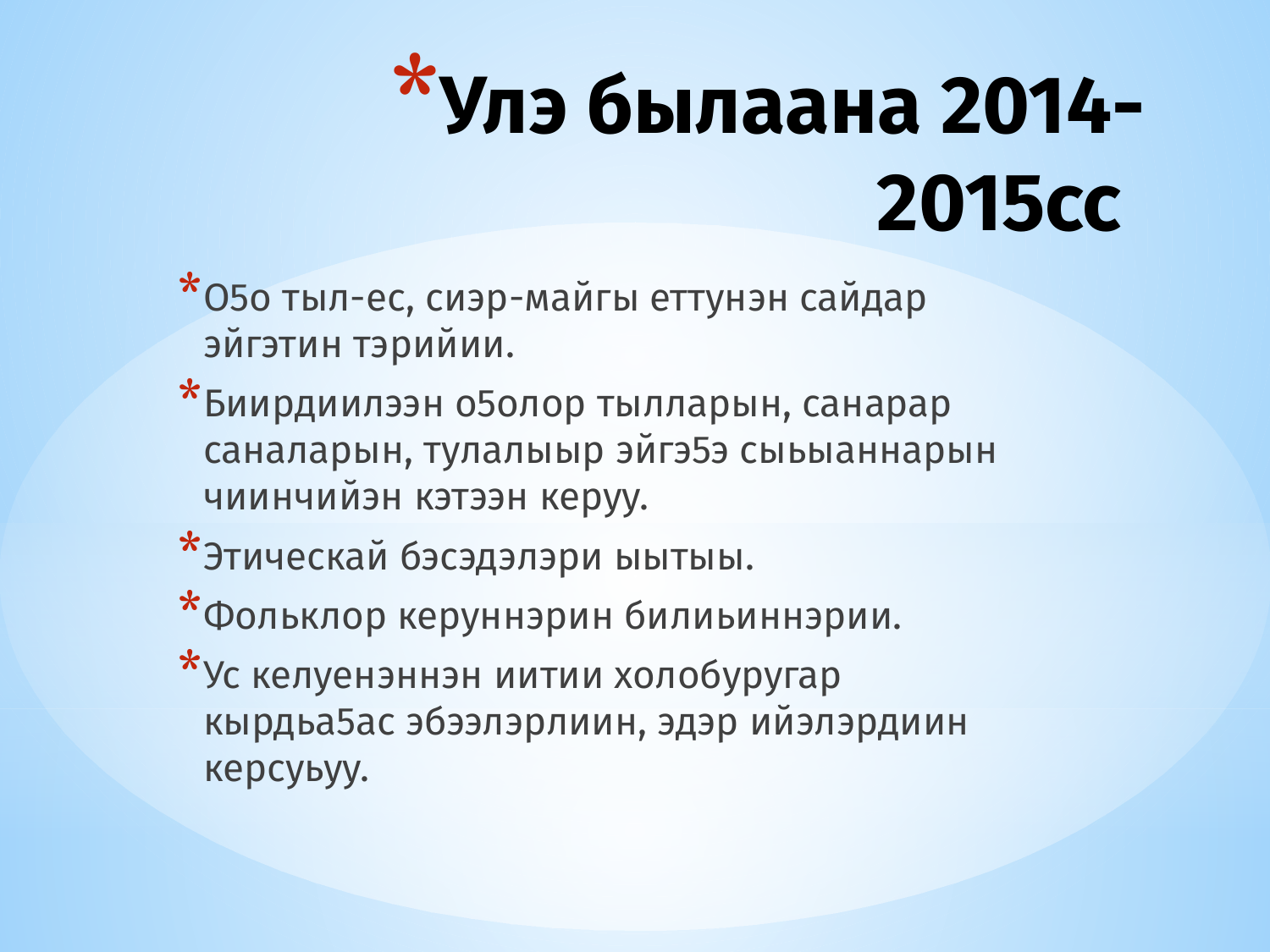

# Улэ былаана 2014-2015сс
О5о тыл-ес, сиэр-майгы еттунэн сайдар эйгэтин тэрийии.
Биирдиилээн о5олор тылларын, санарар саналарын, тулалыыр эйгэ5э сыьыаннарын чиинчийэн кэтээн керуу.
Этическай бэсэдэлэри ыытыы.
Фольклор керуннэрин билиьиннэрии.
Ус келуенэннэн иитии холобуругар кырдьа5ас эбээлэрлиин, эдэр ийэлэрдиин керсуьуу.